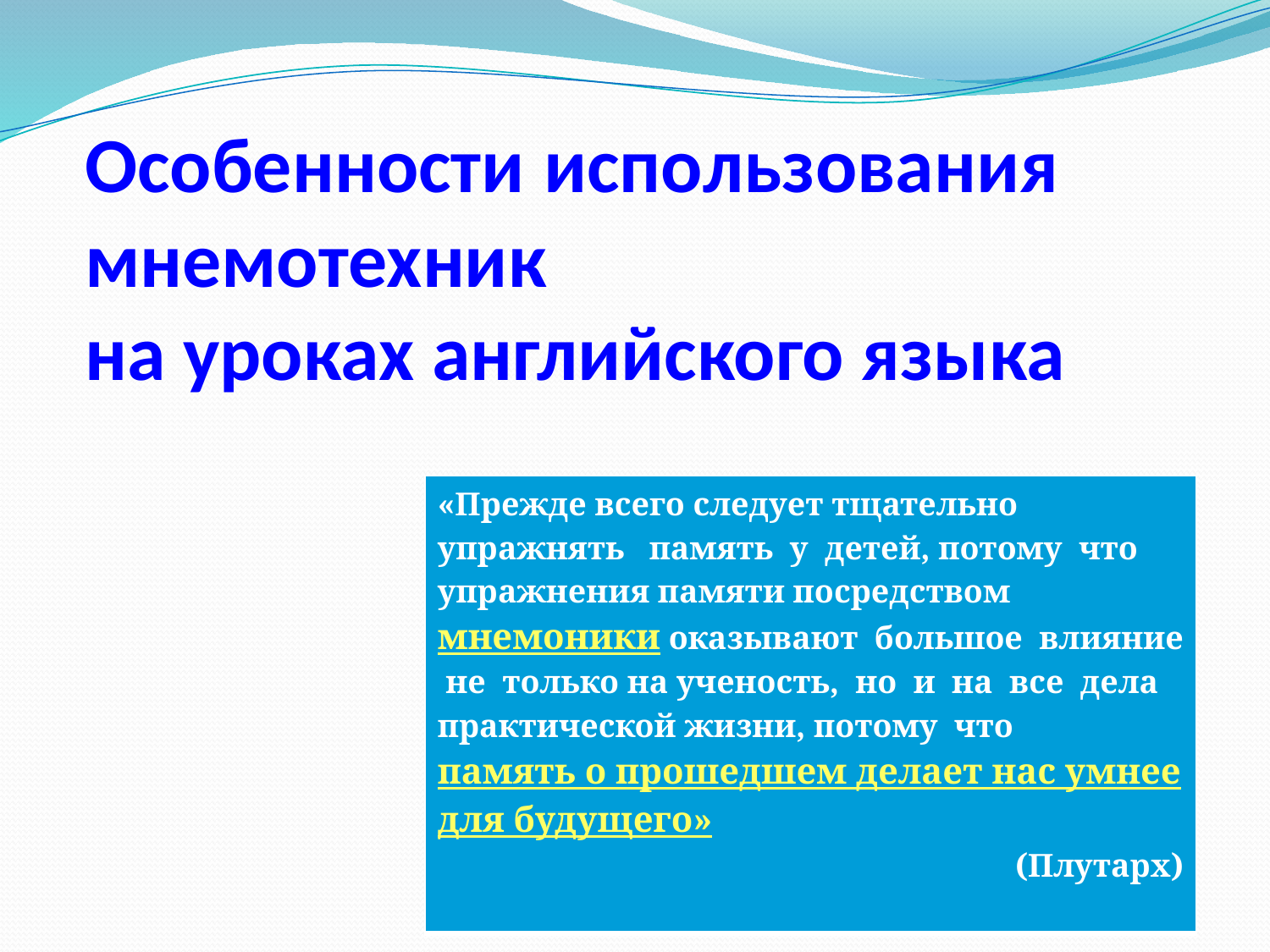

# Особенности использования мнемотехник на уроках английского языка
| «Прежде всего следует тщательно упражнять память у детей, потому что упражнения памяти посредством мнемоники оказывают большое влияние не только на ученость, но и на все дела практической жизни, потому что память о прошедшем делает нас умнее для будущего» (Плутарх) |
| --- |